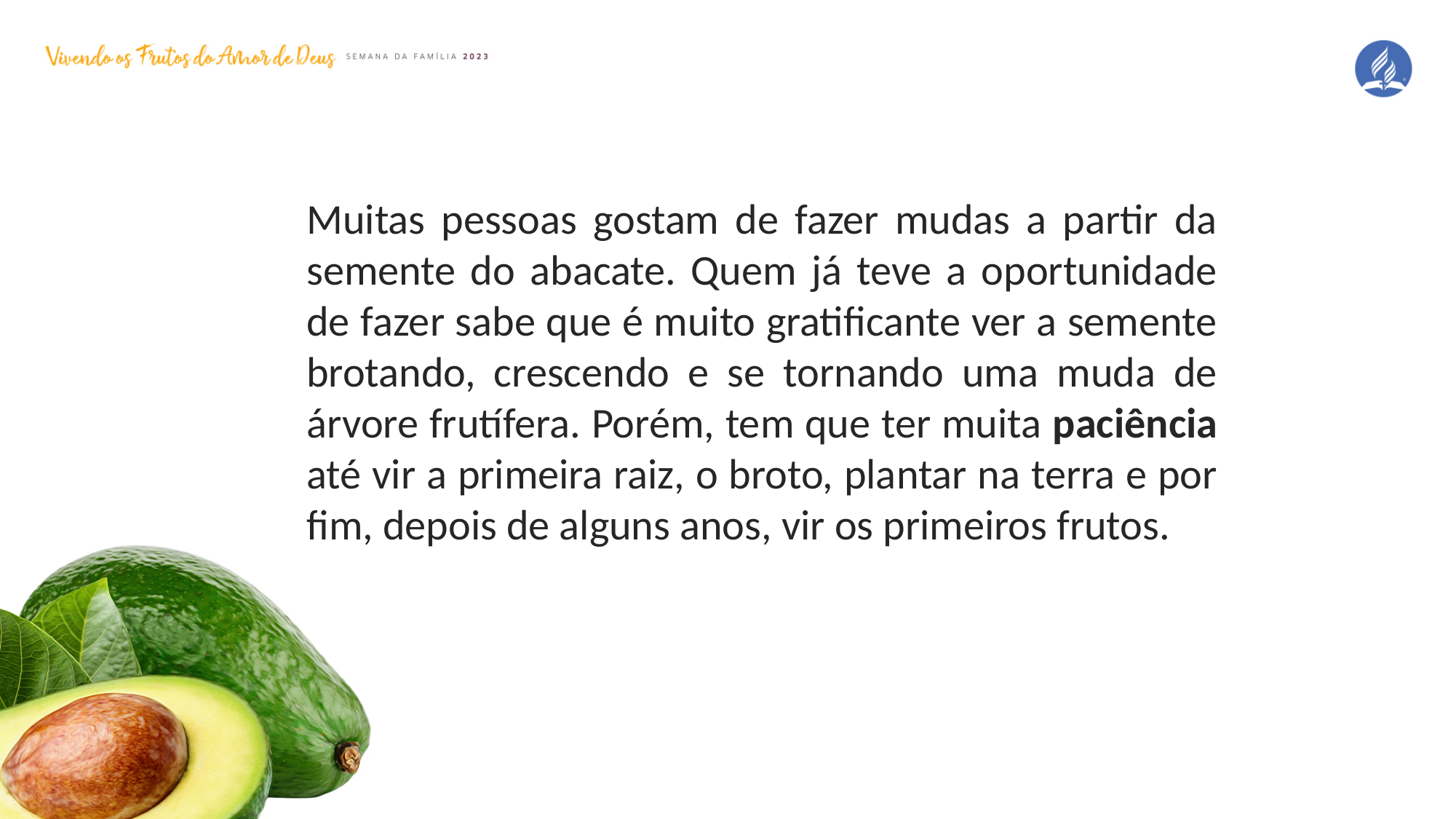

Muitas pessoas gostam de fazer mudas a partir da semente do abacate. Quem já teve a oportunidade de fazer sabe que é muito gratificante ver a semente brotando, crescendo e se tornando uma muda de árvore frutífera. Porém, tem que ter muita paciência até vir a primeira raiz, o broto, plantar na terra e por fim, depois de alguns anos, vir os primeiros frutos.